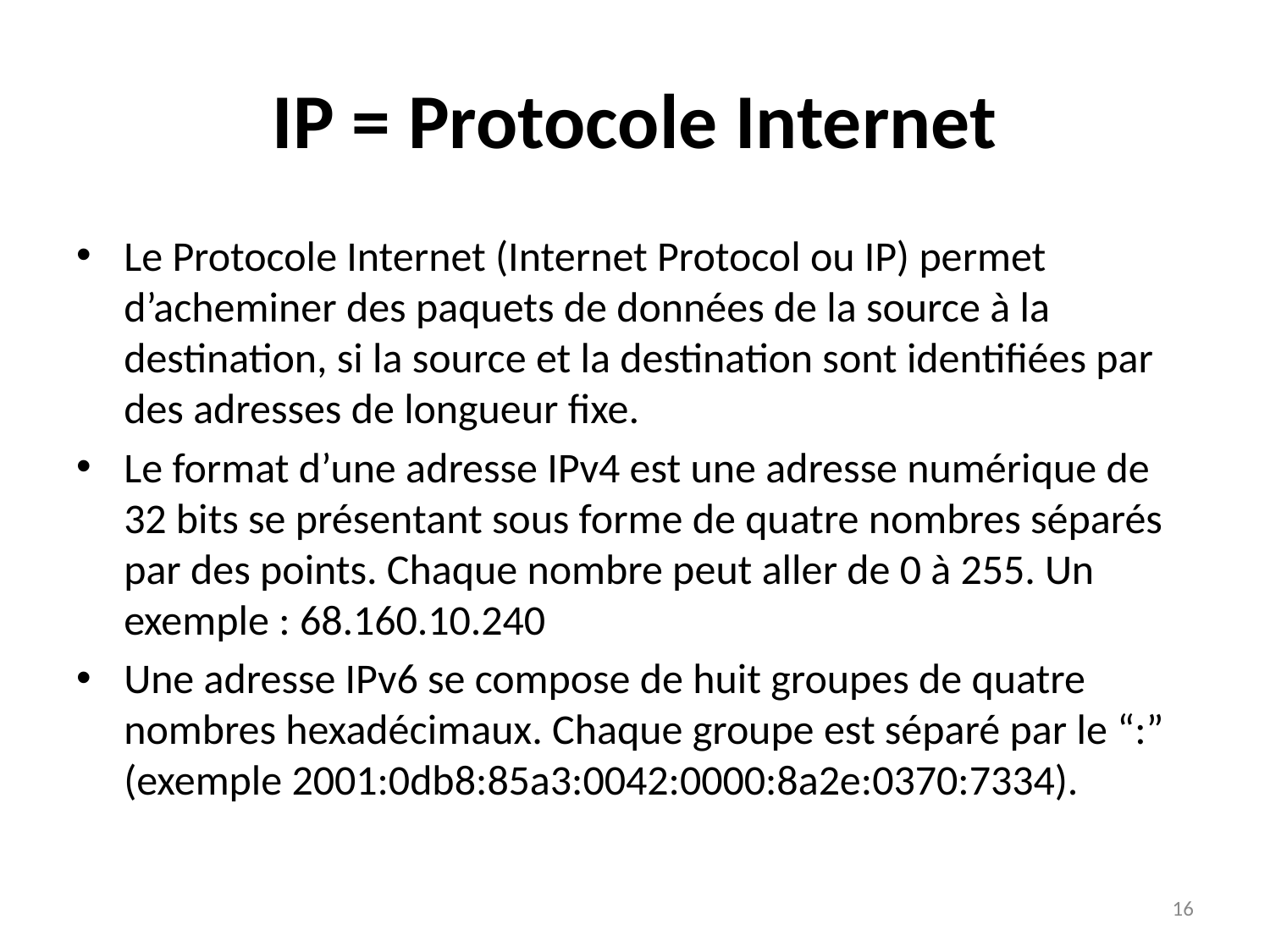

# IP = Protocole Internet
Le Protocole Internet (Internet Protocol ou IP) permet d’acheminer des paquets de données de la source à la destination, si la source et la destination sont identifiées par des adresses de longueur fixe.
Le format d’une adresse IPv4 est une adresse numérique de  32 bits se présentant sous forme de quatre nombres séparés par des points. Chaque nombre peut aller de 0 à 255. Un exemple : 68.160.10.240
Une adresse IPv6 se compose de huit groupes de quatre nombres hexadécimaux. Chaque groupe est séparé par le “:” (exemple 2001:0db8:85a3:0042:0000:8a2e:0370:7334).
16